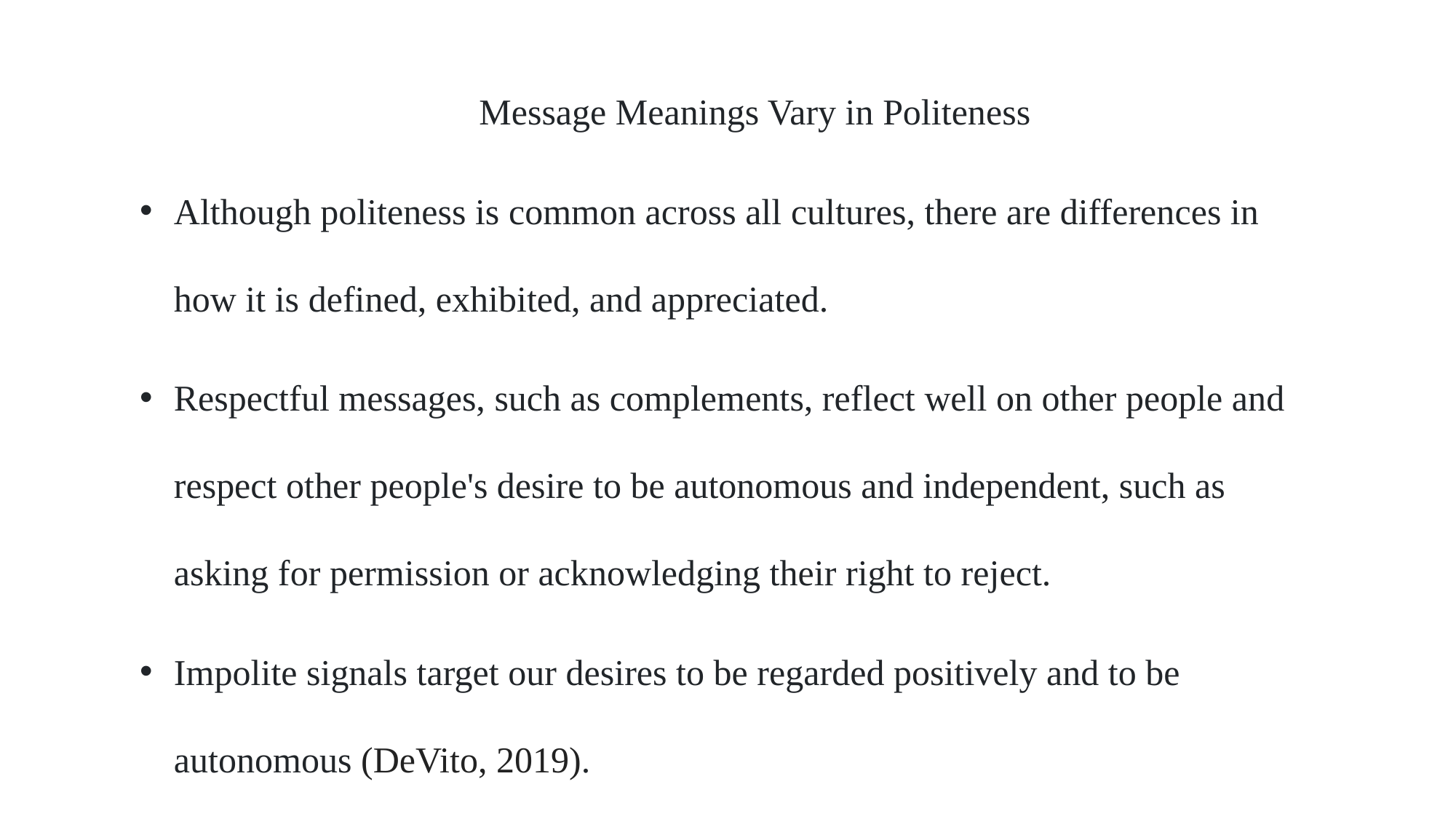

Message Meanings Vary in Politeness
Although politeness is common across all cultures, there are differences in how it is defined, exhibited, and appreciated.
Respectful messages, such as complements, reflect well on other people and respect other people's desire to be autonomous and independent, such as asking for permission or acknowledging their right to reject.
Impolite signals target our desires to be regarded positively and to be autonomous (DeVito, 2019).